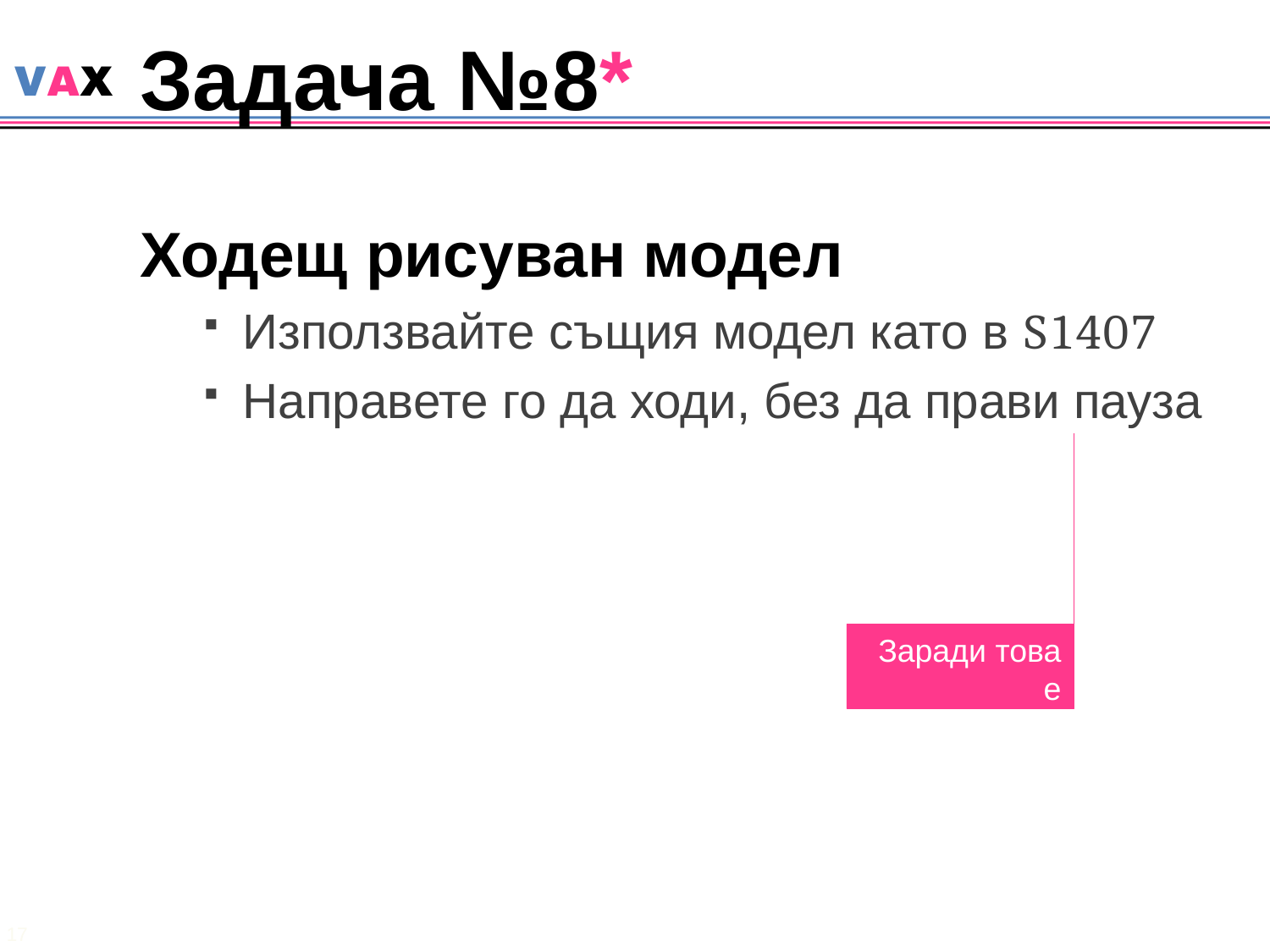

# Задача №8*
Ходещ рисуван модел
Използвайте същия модел като в S1407
Направете го да ходи, без да прави пауза

Заради това е звездичката